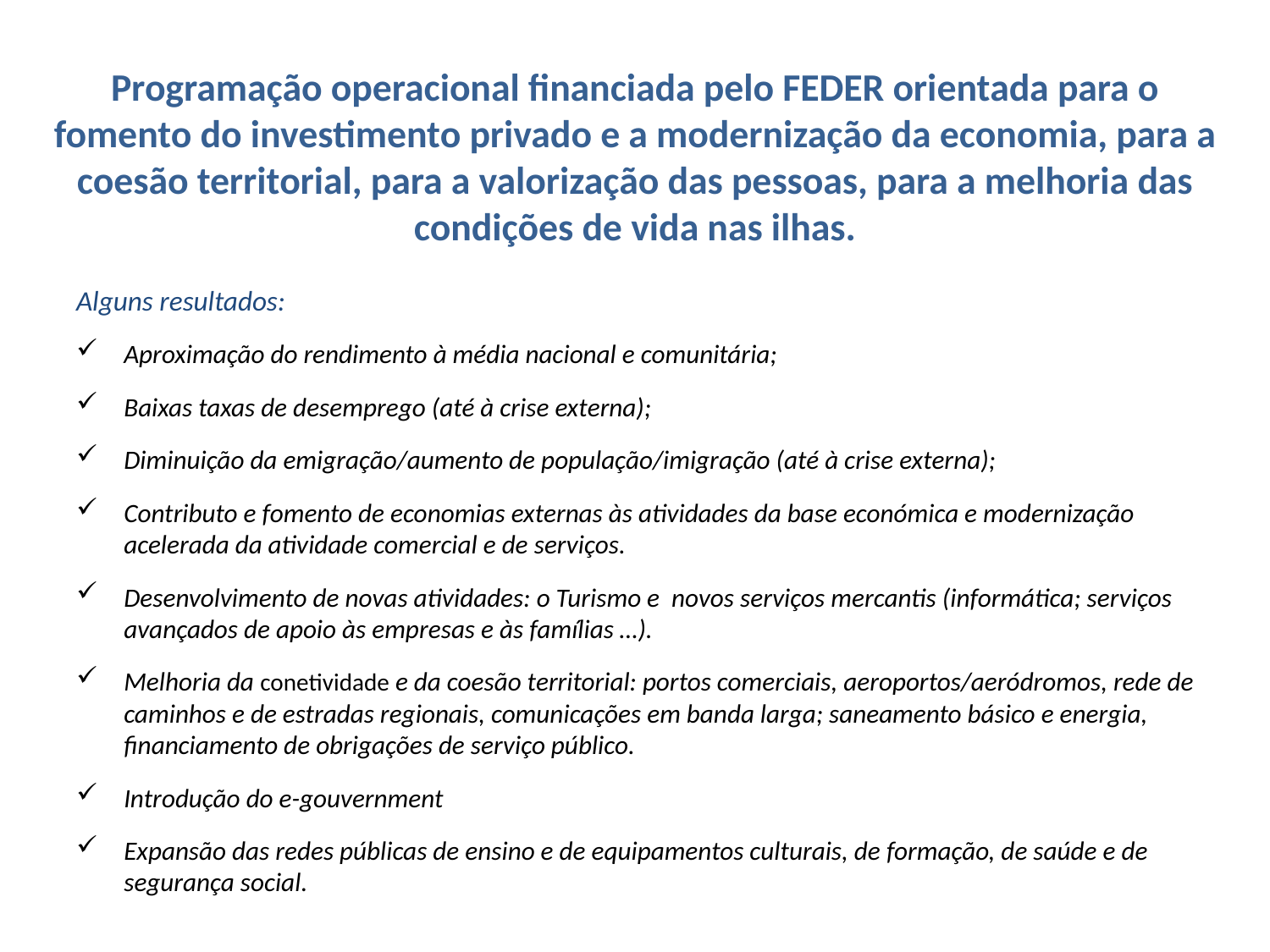

Programação operacional financiada pelo FEDER orientada para o fomento do investimento privado e a modernização da economia, para a coesão territorial, para a valorização das pessoas, para a melhoria das condições de vida nas ilhas.
Alguns resultados:
Aproximação do rendimento à média nacional e comunitária;
Baixas taxas de desemprego (até à crise externa);
Diminuição da emigração/aumento de população/imigração (até à crise externa);
Contributo e fomento de economias externas às atividades da base económica e modernização acelerada da atividade comercial e de serviços.
Desenvolvimento de novas atividades: o Turismo e  novos serviços mercantis (informática; serviços avançados de apoio às empresas e às famílias …).
Melhoria da conetividade e da coesão territorial: portos comerciais, aeroportos/aeródromos, rede de caminhos e de estradas regionais, comunicações em banda larga; saneamento básico e energia, financiamento de obrigações de serviço público.
Introdução do e-gouvernment
Expansão das redes públicas de ensino e de equipamentos culturais, de formação, de saúde e de segurança social.